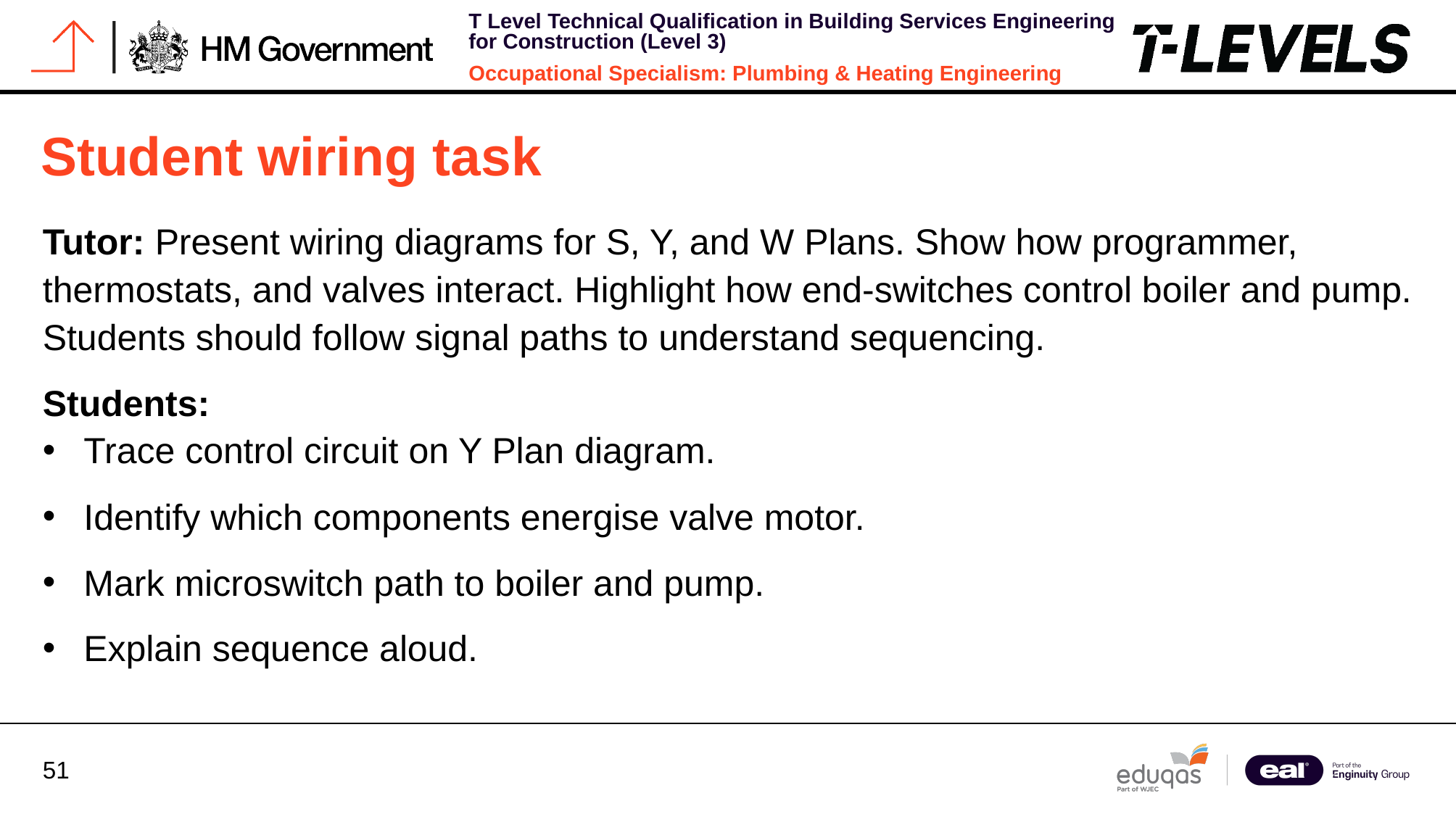

# Student wiring task
Tutor: Present wiring diagrams for S, Y, and W Plans. Show how programmer, thermostats, and valves interact. Highlight how end-switches control boiler and pump. Students should follow signal paths to understand sequencing.
Students:
Trace control circuit on Y Plan diagram.
Identify which components energise valve motor.
Mark microswitch path to boiler and pump.
Explain sequence aloud.